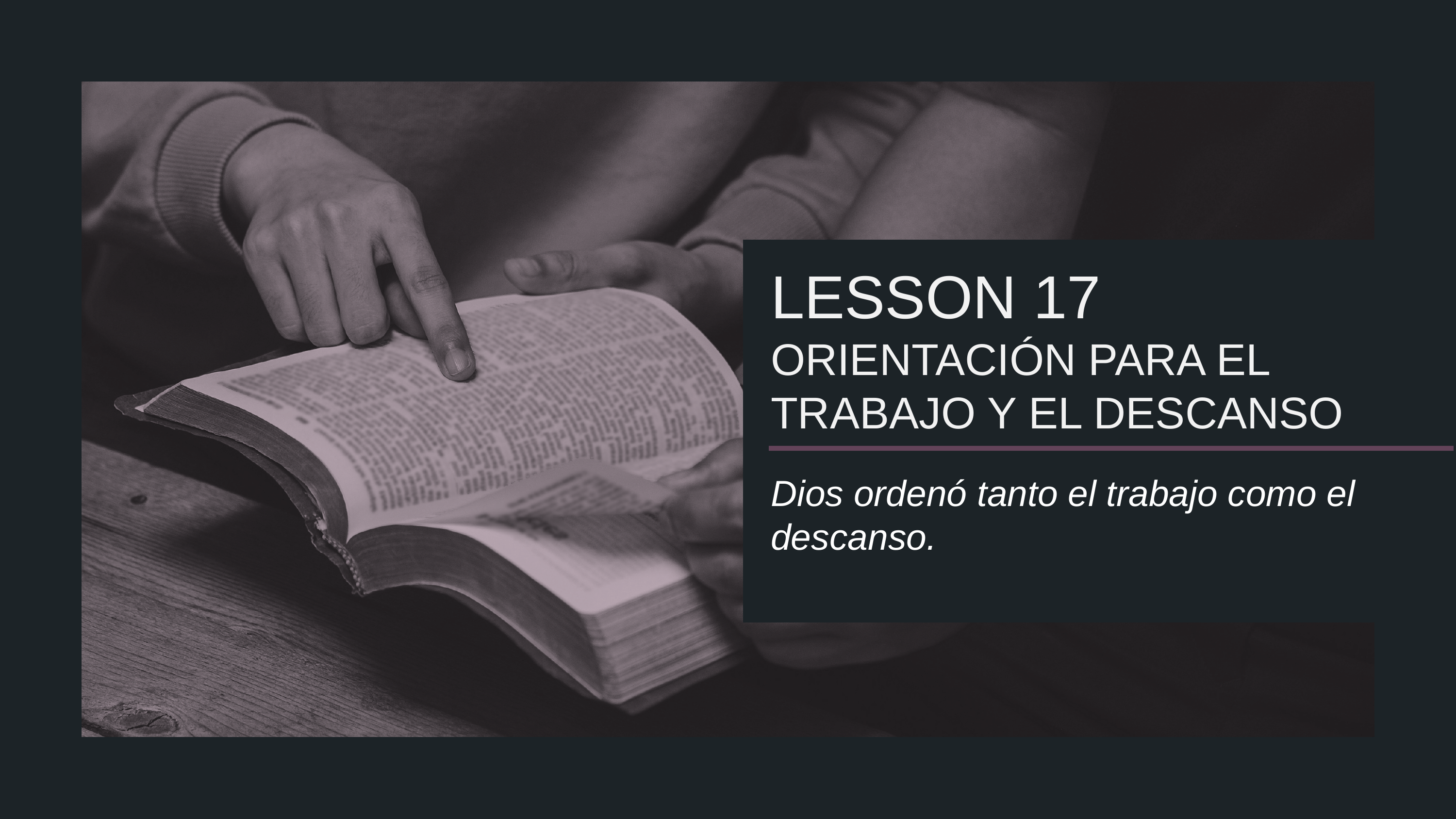

LESSON 17
ORIENTACIÓN PARA EL TRABAJO Y EL DESCANSO
Dios ordenó tanto el trabajo como el descanso.